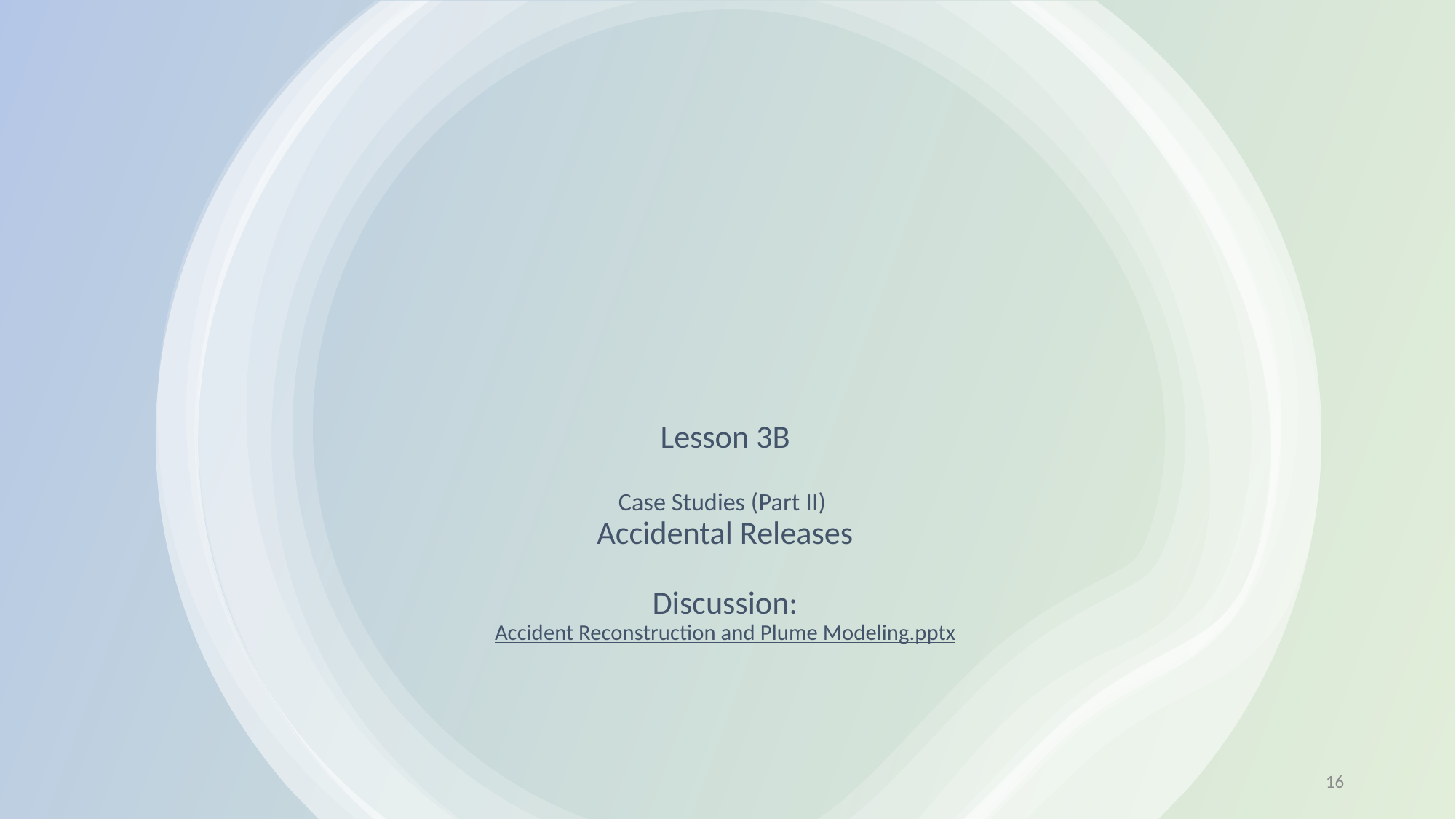

# Lesson 3B Case Studies (Part II) Accidental Releases Discussion: Accident Reconstruction and Plume Modeling.pptx
16